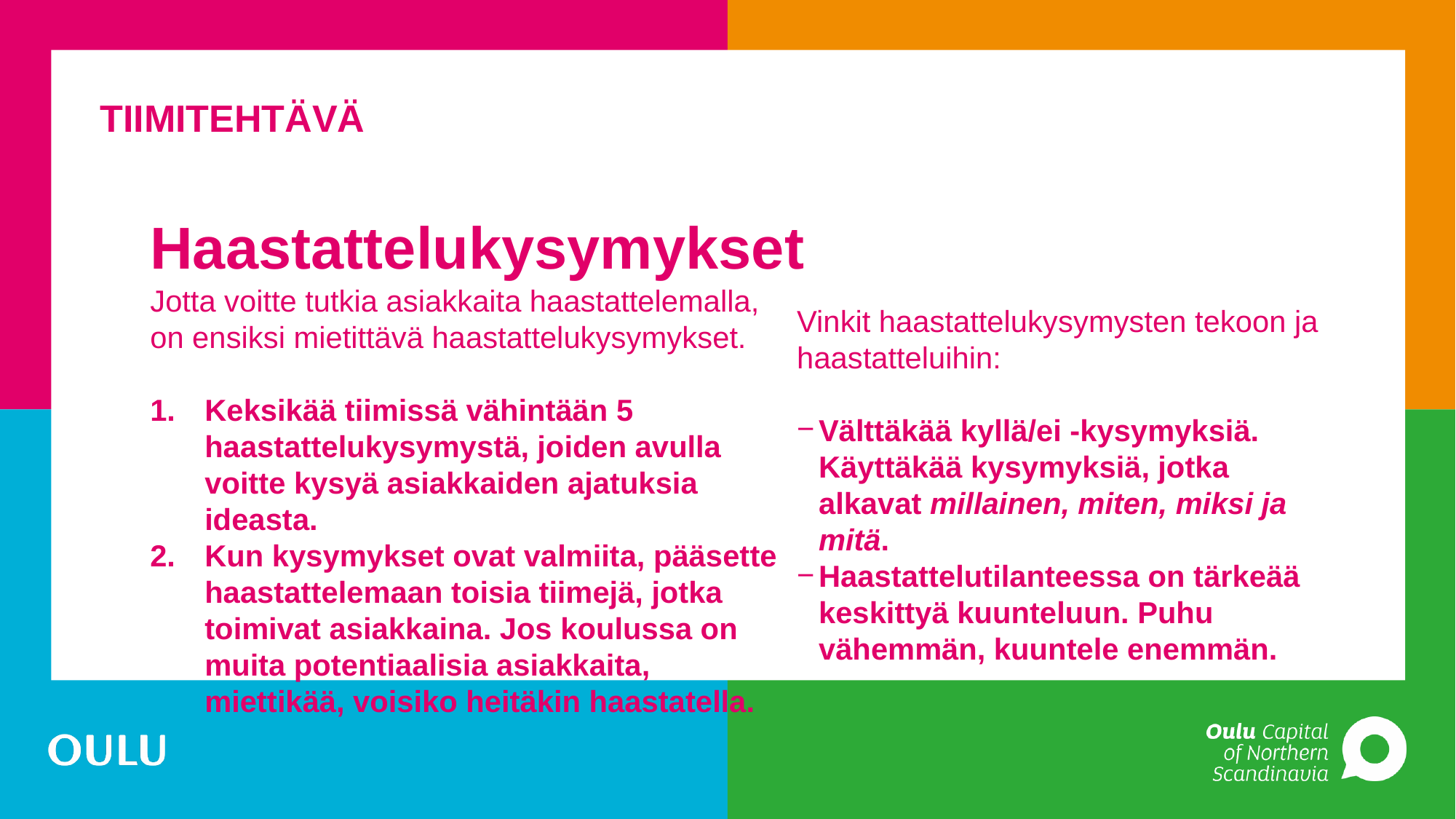

# TIIMITEHTÄVÄ
Haastattelukysymykset
Jotta voitte tutkia asiakkaita haastattelemalla, on ensiksi mietittävä haastattelukysymykset.

Keksikää tiimissä vähintään 5 haastattelukysymystä, joiden avulla voitte kysyä asiakkaiden ajatuksia ideasta.
Kun kysymykset ovat valmiita, pääsette haastattelemaan toisia tiimejä, jotka toimivat asiakkaina. Jos koulussa on muita potentiaalisia asiakkaita, miettikää, voisiko heitäkin haastatella.
Vinkit haastattelukysymysten tekoon ja haastatteluihin:

Välttäkää kyllä/ei -kysymyksiä. Käyttäkää kysymyksiä, jotka alkavat millainen, miten, miksi ja mitä.
Haastattelutilanteessa on tärkeää keskittyä kuunteluun. Puhu vähemmän, kuuntele enemmän.